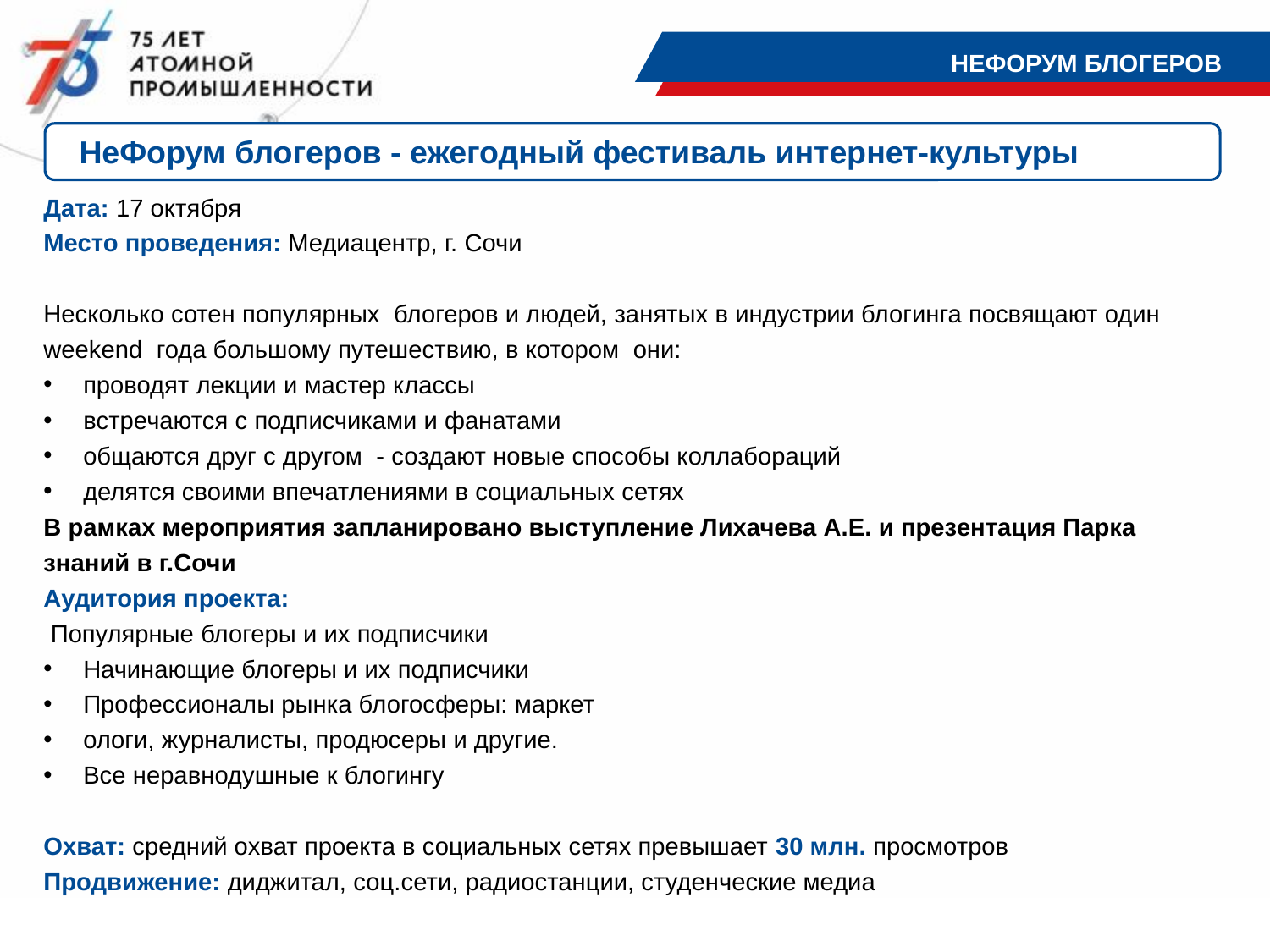

НЕФОРУМ БЛОГЕРОВ

НеФорум блогеров - ежегодный фестиваль интернет-культуры
Дата: 17 октября
Место проведения: Медиацентр, г. Сочи

Несколько сотен популярных  блогеров и людей, занятых в индустрии блогинга посвящают один weekend  года большому путешествию, в котором  они:
проводят лекции и мастер классы
встречаются с подписчиками и фанатами
общаются друг с другом  - создают новые способы коллабораций
делятся своими впечатлениями в социальных сетях
В рамках мероприятия запланировано выступление Лихачева А.Е. и презентация Парка знаний в г.Сочи
Аудитория проекта:
 Популярные блогеры и их подписчики
Начинающие блогеры и их подписчики
Профессионалы рынка блогосферы: маркет
ологи, журналисты, продюсеры и другие.
Все неравнодушные к блогингу

Охват: средний охват проекта в социальных сетях превышает 30 млн. просмотров
Продвижение: диджитал, соц.сети, радиостанции, студенческие медиа